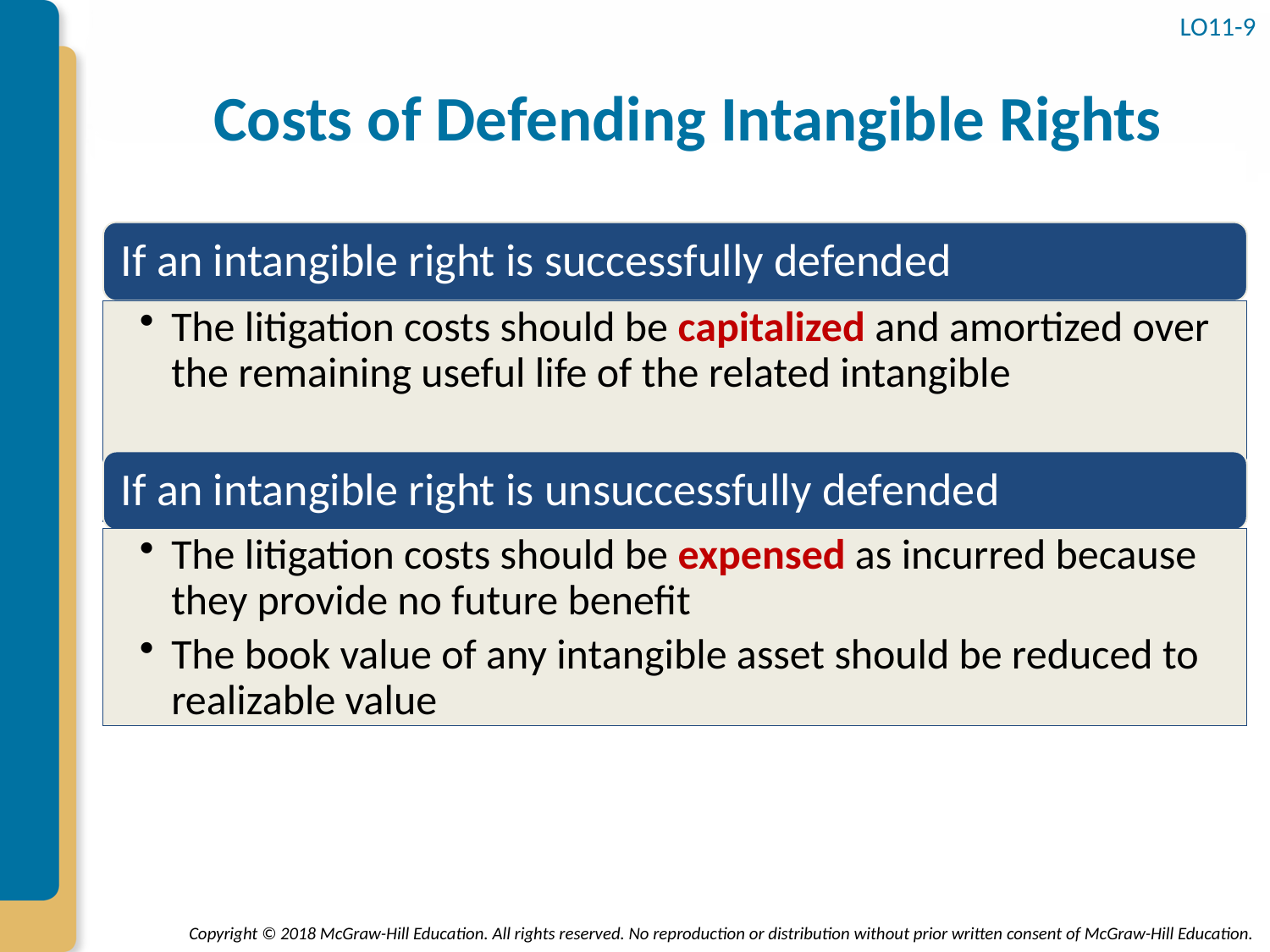

LO11-9
# Costs of Defending Intangible Rights
If an intangible right is successfully defended
The litigation costs should be capitalized and amortized over the remaining useful life of the related intangible
If an intangible right is unsuccessfully defended
The litigation costs should be expensed as incurred because they provide no future benefit
The book value of any intangible asset should be reduced to realizable value